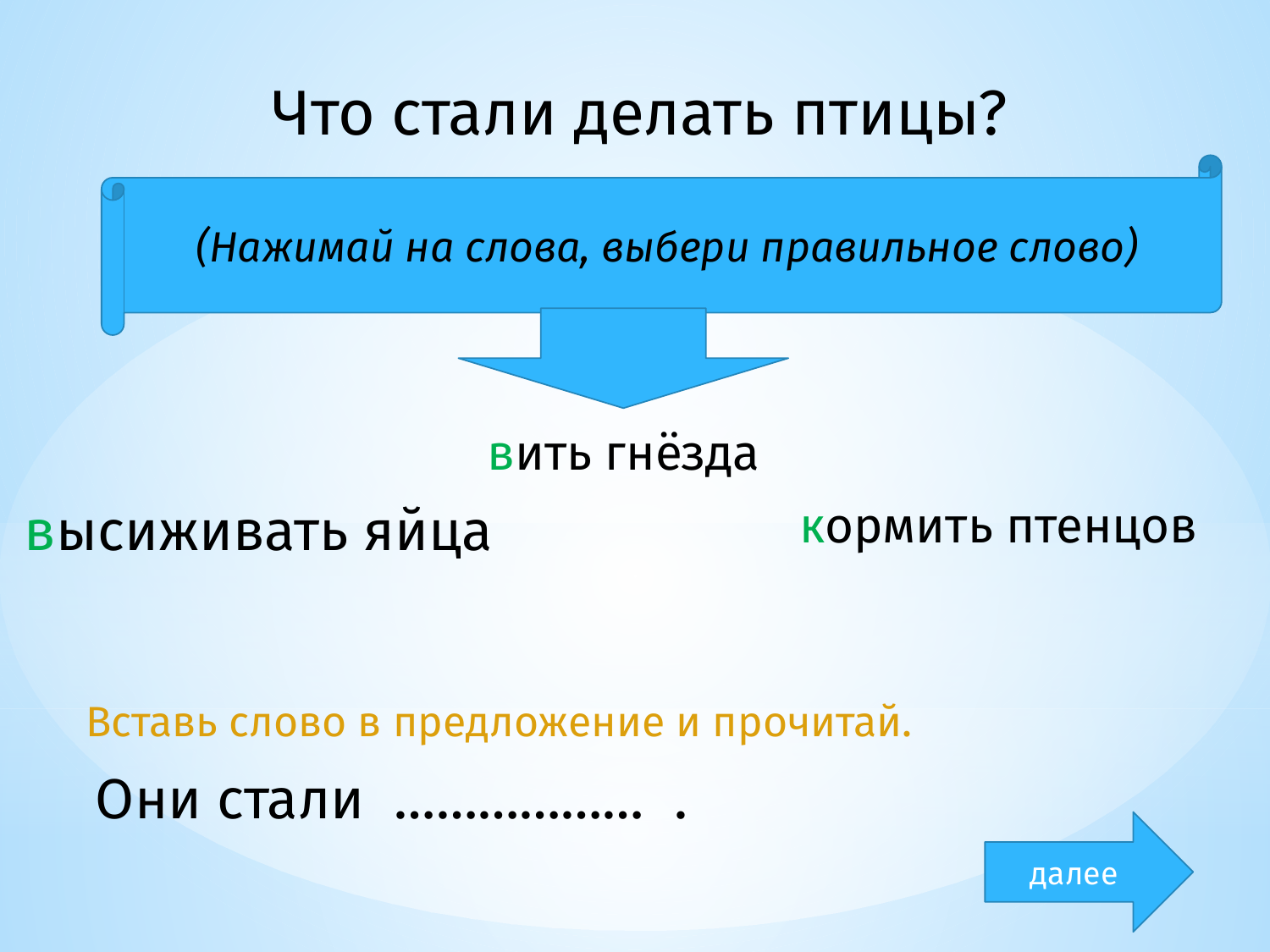

Что стали делать птицы?
(Нажимай на слова, выбери правильное слово)

вить гнёзда
высиживать яйца
кормить птенцов
Вставь слово в предложение и прочитай.
Они стали  ………………  .
далее